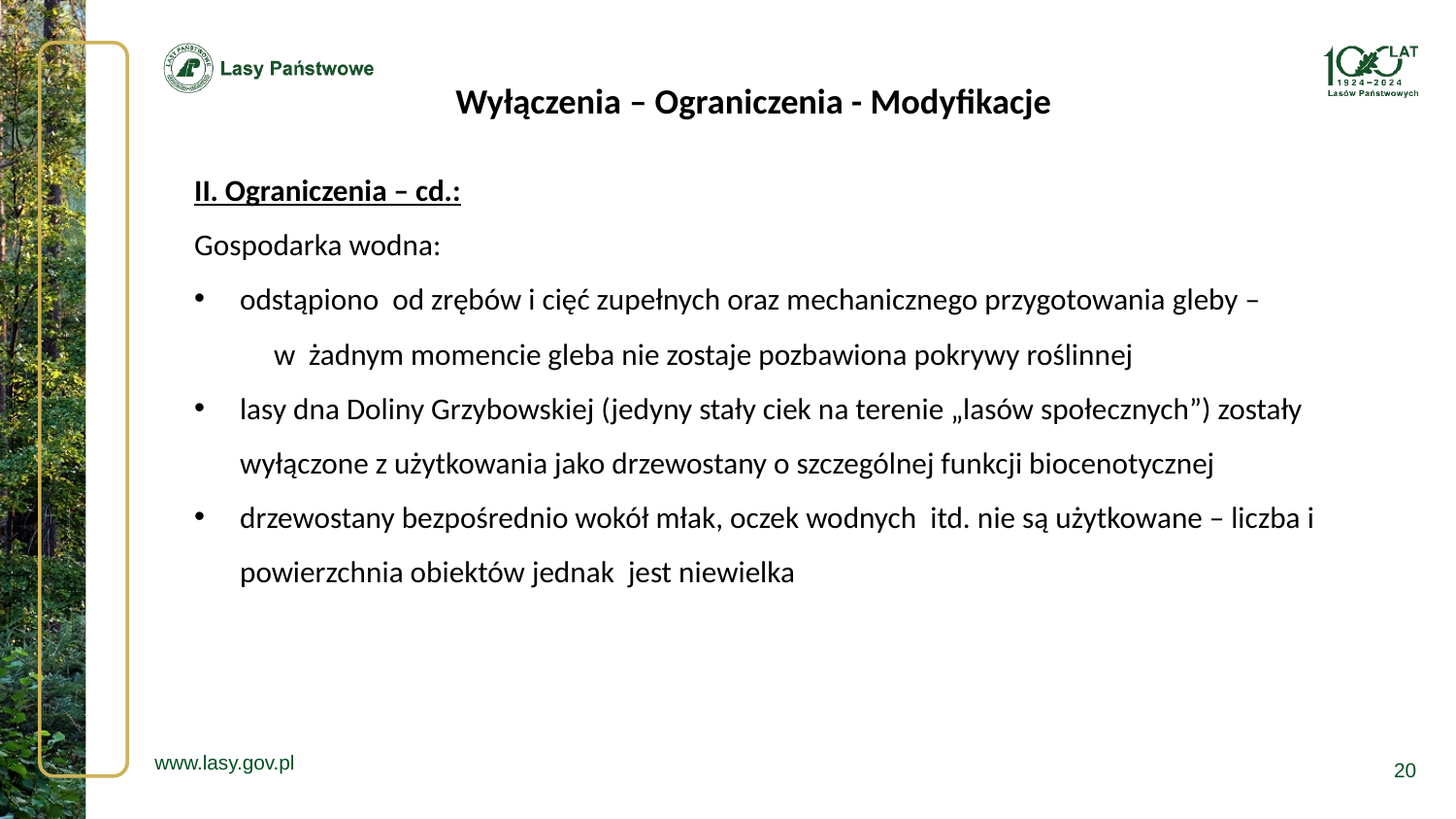

Wyłączenia – Ograniczenia - Modyfikacje
II. Ograniczenia – cd.:
Gospodarka wodna:
odstąpiono  od zrębów i cięć zupełnych oraz mechanicznego przygotowania gleby –                 w  żadnym momencie gleba nie zostaje pozbawiona pokrywy roślinnej
lasy dna Doliny Grzybowskiej (jedyny stały ciek na terenie „lasów społecznych”) zostały wyłączone z użytkowania jako drzewostany o szczególnej funkcji biocenotycznej
drzewostany bezpośrednio wokół młak, oczek wodnych  itd. nie są użytkowane – liczba i powierzchnia obiektów jednak  jest niewielka